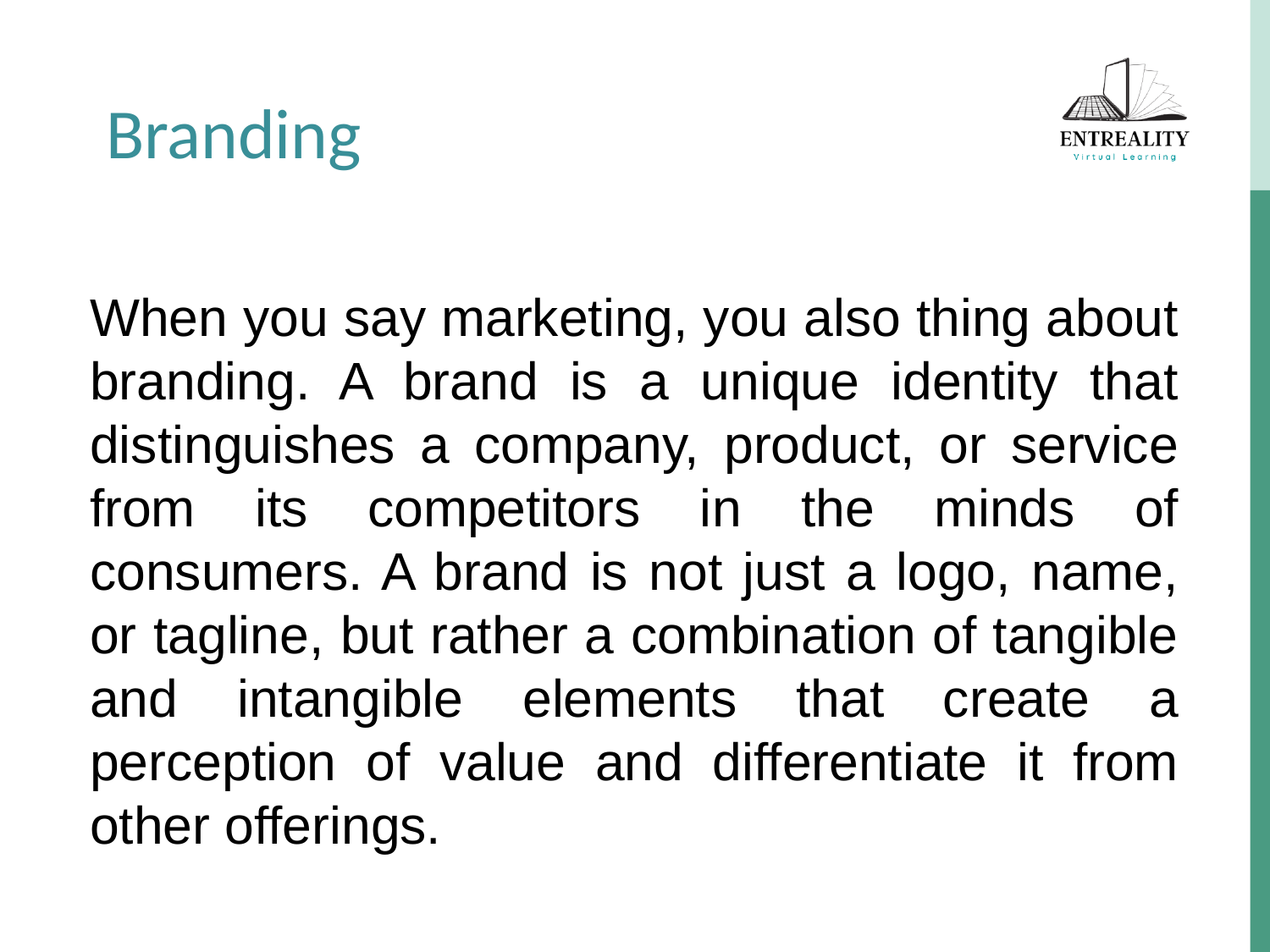

Branding

When you say marketing, you also thing about branding. A brand is a unique identity that distinguishes a company, product, or service from its competitors in the minds of consumers. A brand is not just a logo, name, or tagline, but rather a combination of tangible and intangible elements that create a perception of value and differentiate it from other offerings.